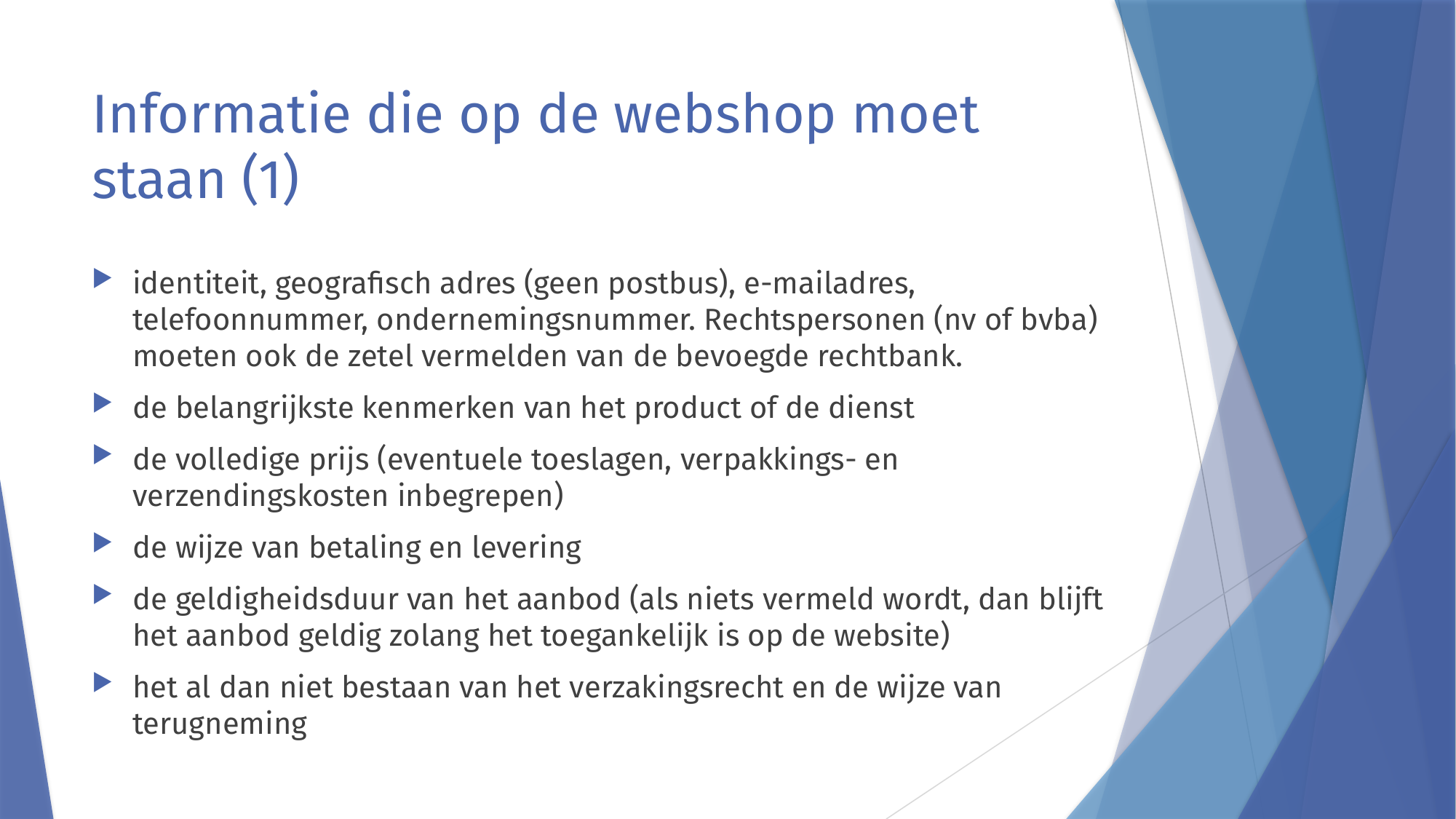

# Informatie die op de webshop moet staan (1)
identiteit, geografisch adres (geen postbus), e-mailadres, telefoonnummer, ondernemingsnummer. Rechtspersonen (nv of bvba) moeten ook de zetel vermelden van de bevoegde rechtbank.
de belangrijkste kenmerken van het product of de dienst
de volledige prijs (eventuele toeslagen, verpakkings- en verzendingskosten inbegrepen)
de wijze van betaling en levering
de geldigheidsduur van het aanbod (als niets vermeld wordt, dan blijft het aanbod geldig zolang het toegankelijk is op de website)
het al dan niet bestaan van het verzakingsrecht en de wijze van terugneming